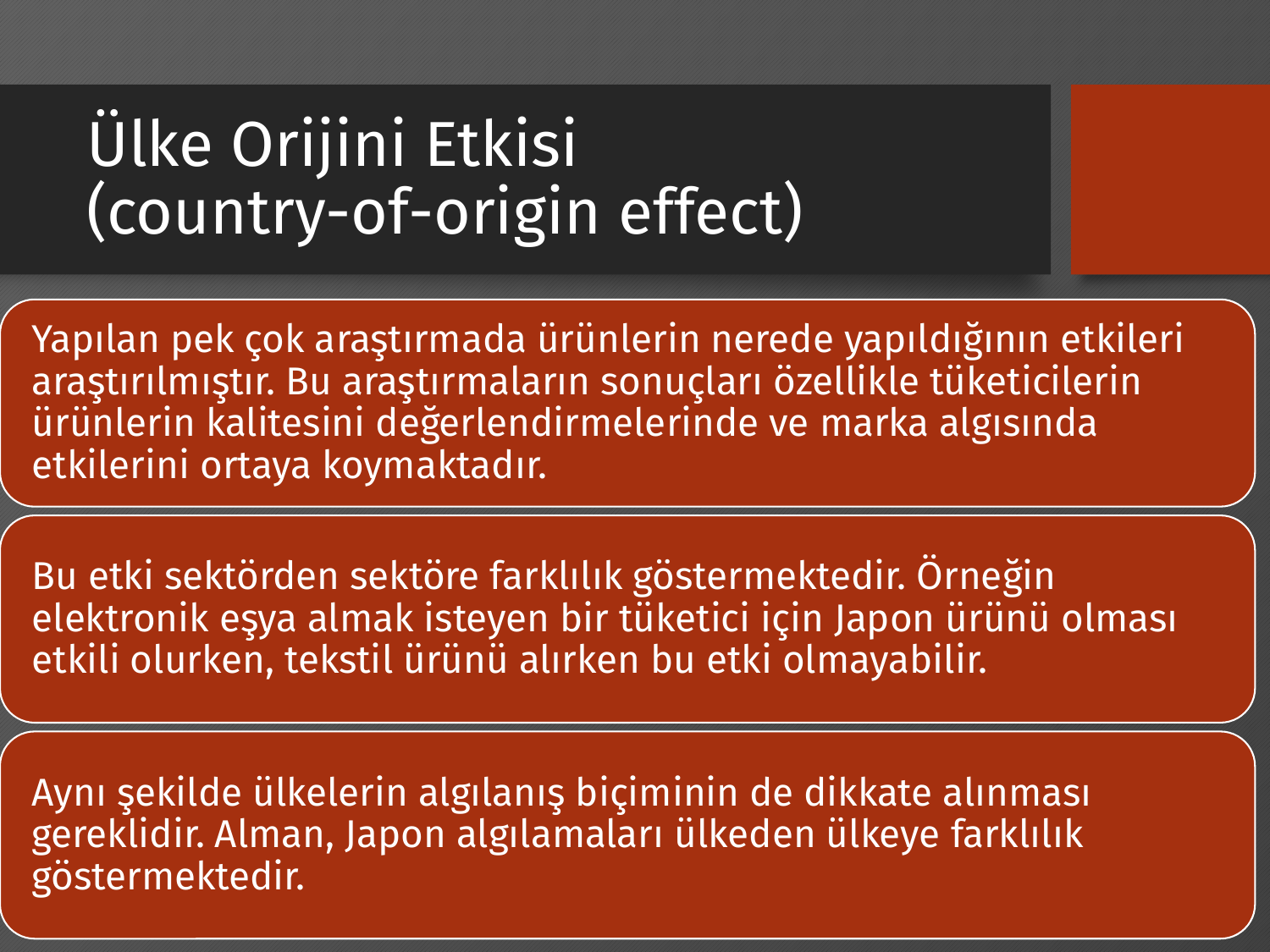

# Ülke Orijini Etkisi (country-of-origin effect)
Yapılan pek çok araştırmada ürünlerin nerede yapıldığının etkileri araştırılmıştır. Bu araştırmaların sonuçları özellikle tüketicilerin ürünlerin kalitesini değerlendirmelerinde ve marka algısında etkilerini ortaya koymaktadır.
Bu etki sektörden sektöre farklılık göstermektedir. Örneğin elektronik eşya almak isteyen bir tüketici için Japon ürünü olması etkili olurken, tekstil ürünü alırken bu etki olmayabilir.
Aynı şekilde ülkelerin algılanış biçiminin de dikkate alınması gereklidir. Alman, Japon algılamaları ülkeden ülkeye farklılık göstermektedir.